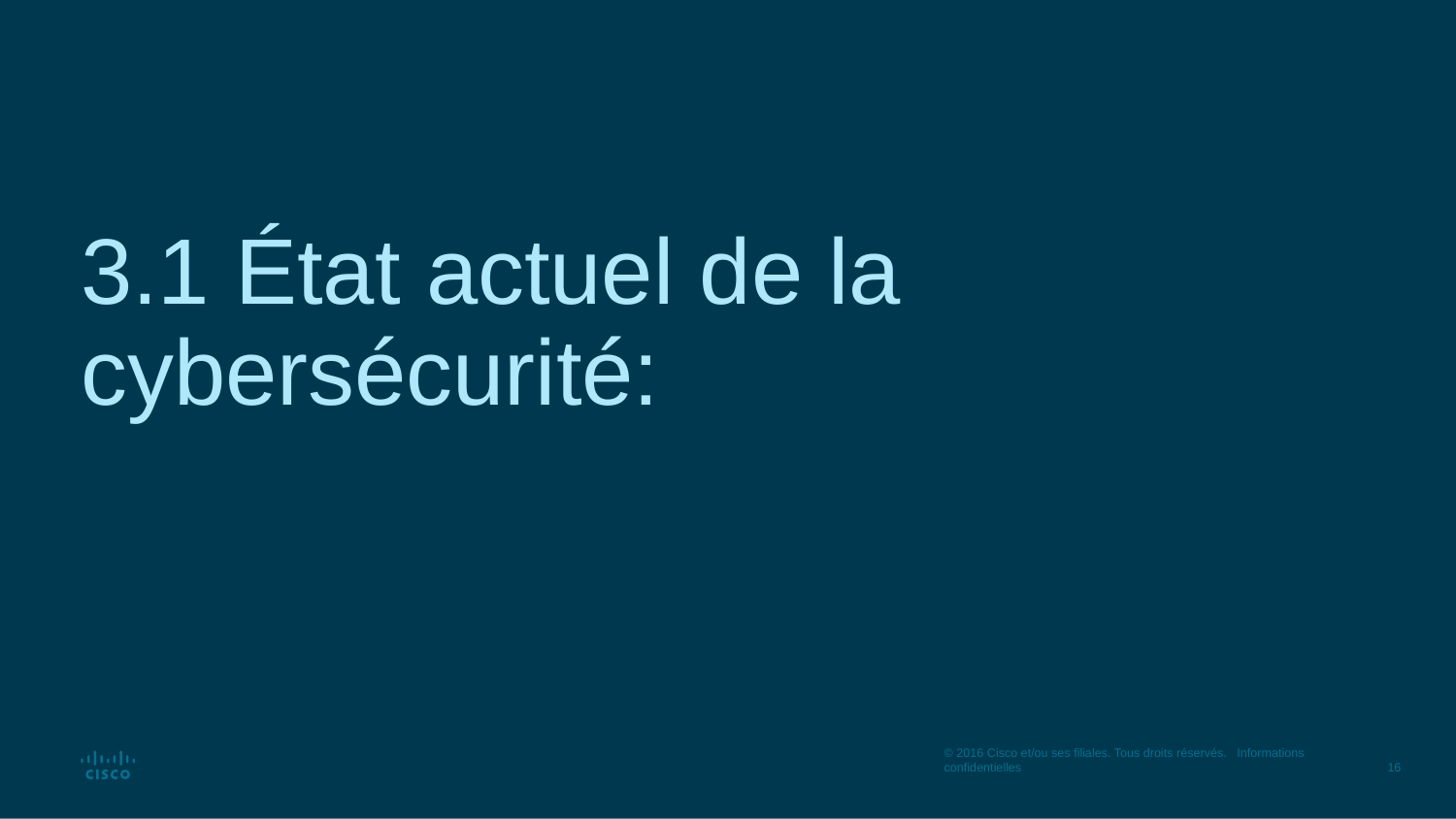

# 3.1 État actuel de la cybersécurité: